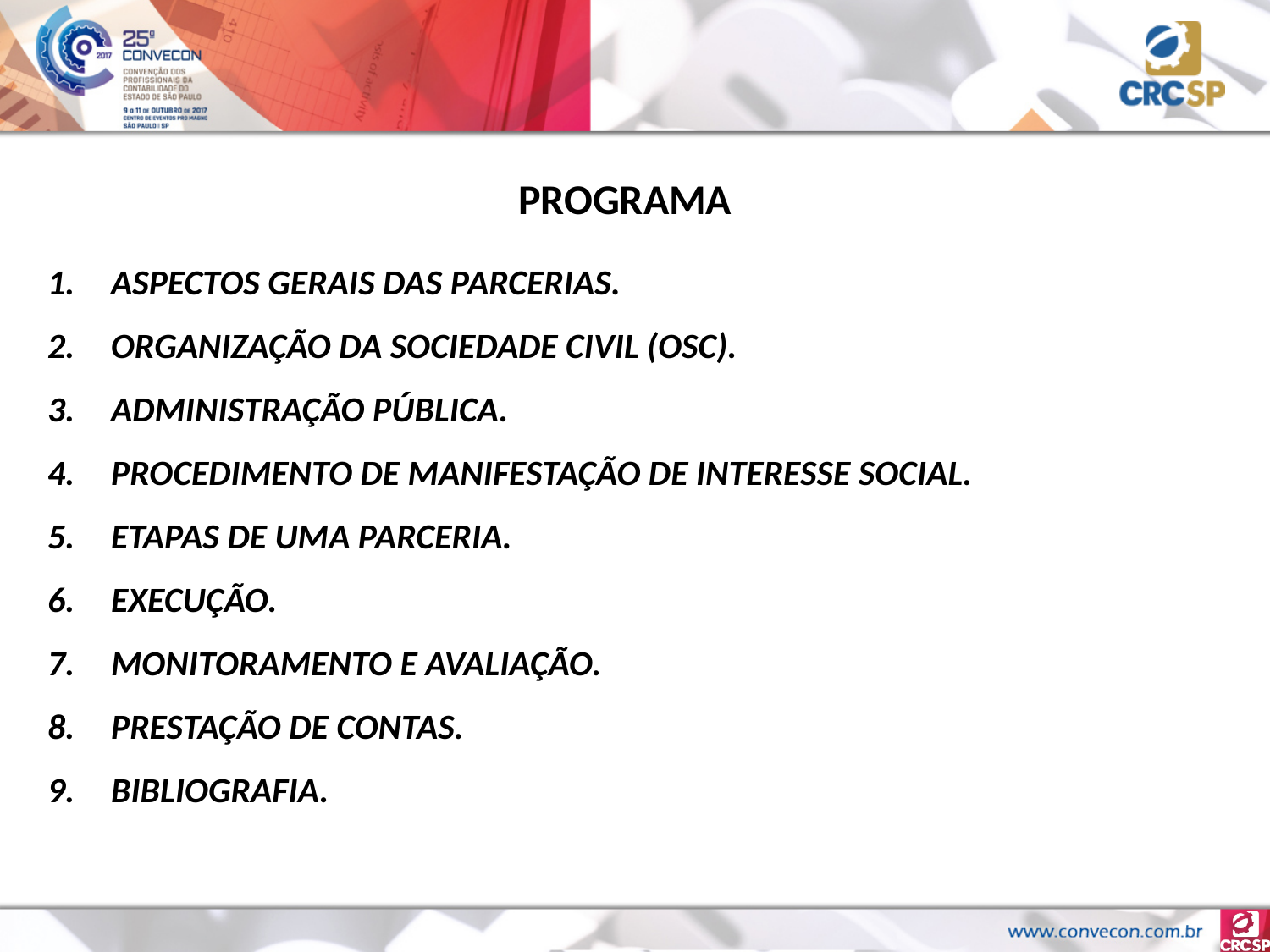

PROGRAMA
ASPECTOS GERAIS DAS PARCERIAS.
ORGANIZAÇÃO DA SOCIEDADE CIVIL (OSC).
ADMINISTRAÇÃO PÚBLICA.
PROCEDIMENTO DE MANIFESTAÇÃO DE INTERESSE SOCIAL.
ETAPAS DE UMA PARCERIA.
EXECUÇÃO.
MONITORAMENTO E AVALIAÇÃO.
PRESTAÇÃO DE CONTAS.
BIBLIOGRAFIA.